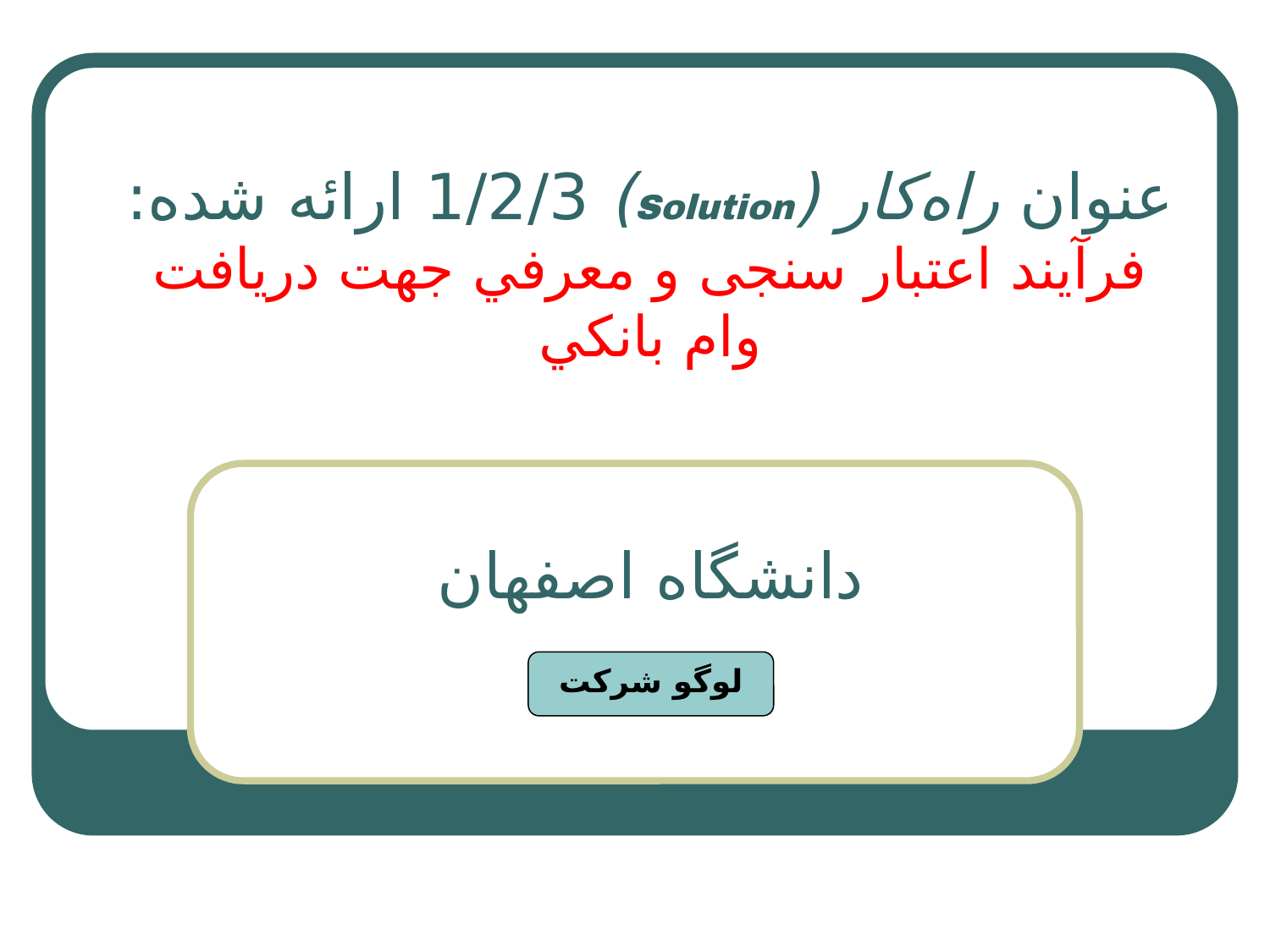

# عنوان راه‌كار (Solution) 1/2/3 ارائه شده: فرآيند اعتبار سنجی و معرفي جهت دريافت وام بانکي
دانشگاه اصفهان

لوگو شرکت